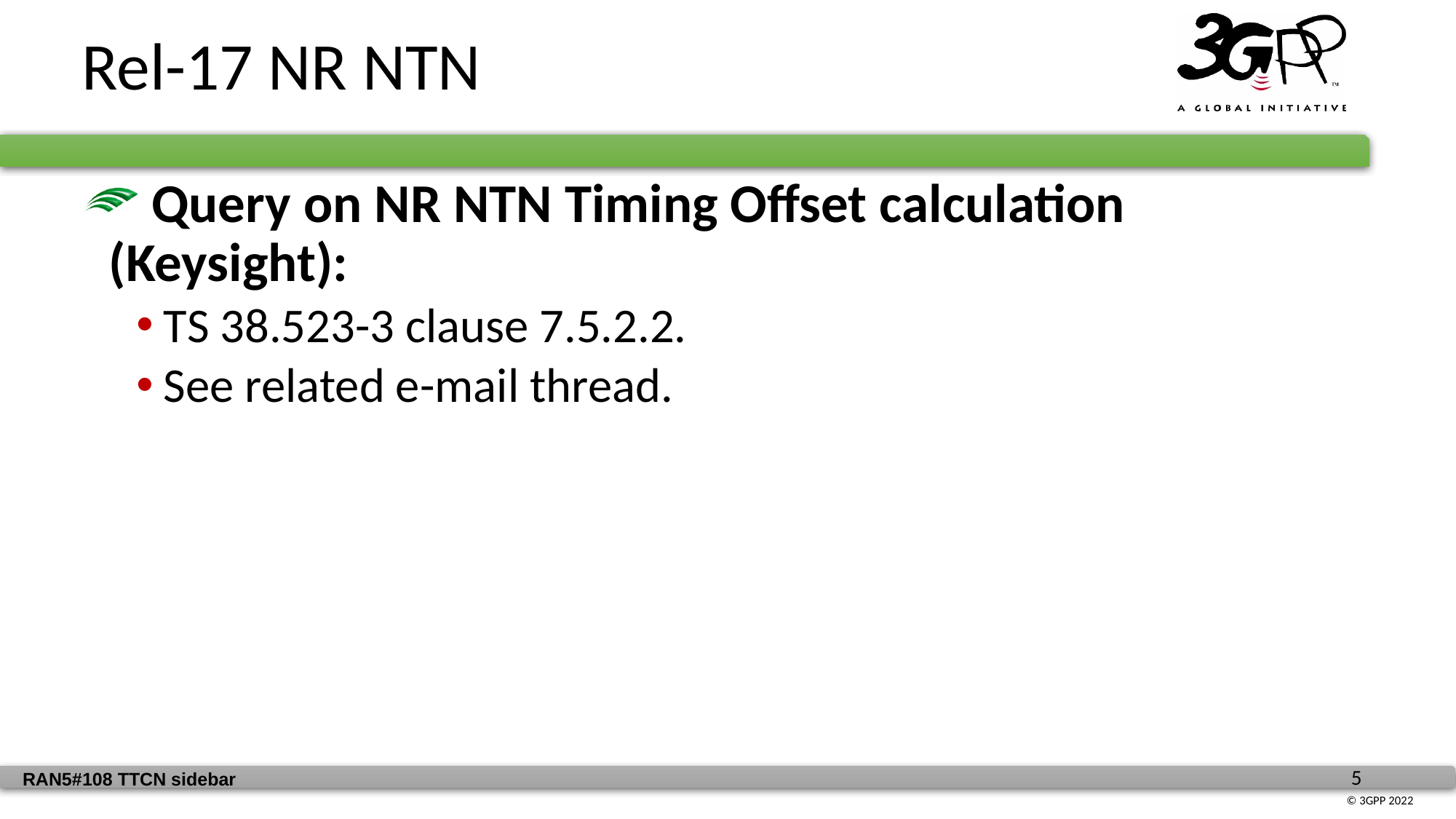

Rel-17 NR NTN
 Query on NR NTN Timing Offset calculation (Keysight):
TS 38.523-3 clause 7.5.2.2.
See related e-mail thread.